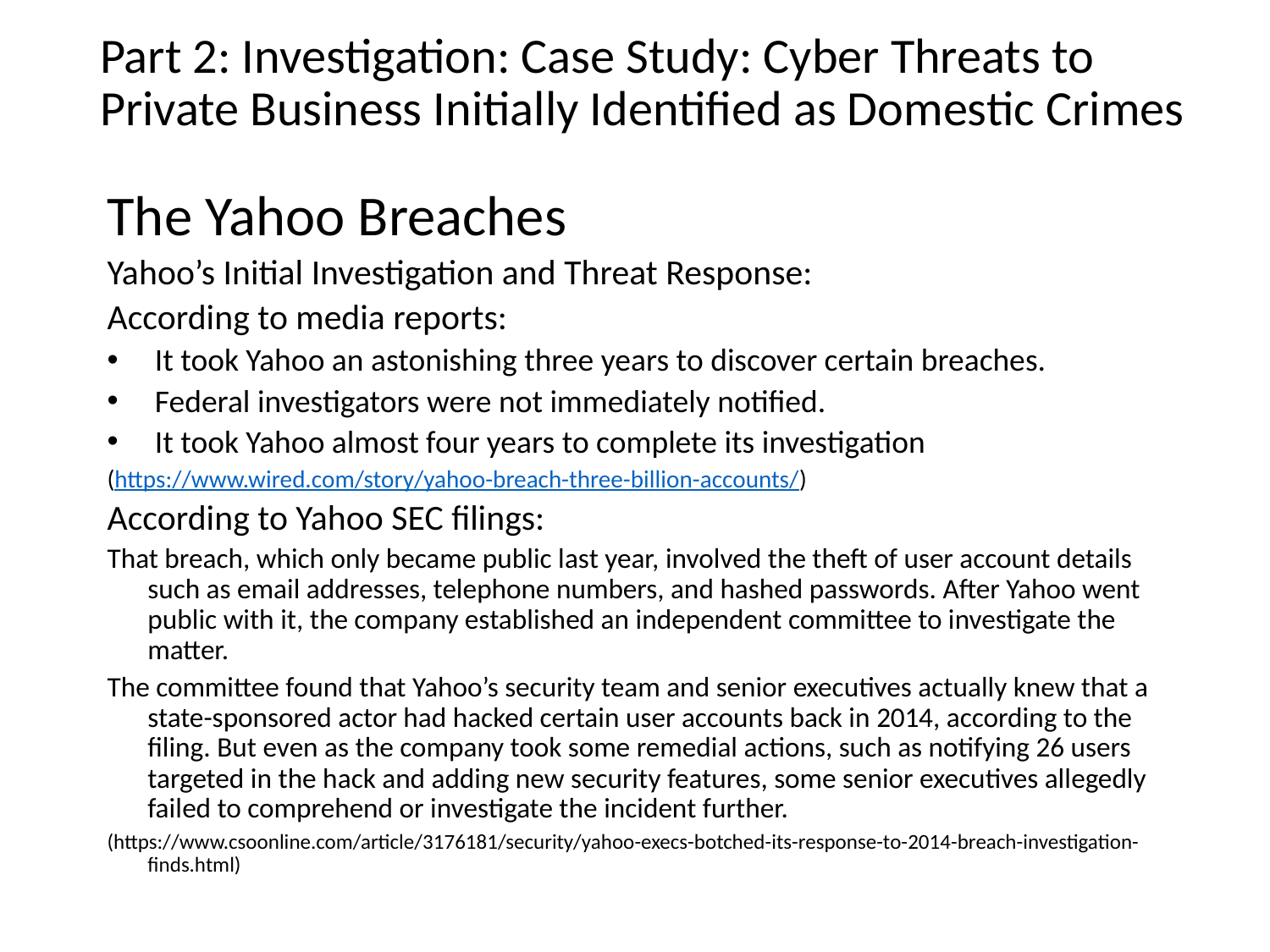

# Part 2: Investigation: Case Study: Cyber Threats to Private Business Initially Identified as Domestic Crimes

The Yahoo Breaches
Yahoo’s Initial Investigation and Threat Response:
According to media reports:
It took Yahoo an astonishing three years to discover certain breaches.
Federal investigators were not immediately notified.
It took Yahoo almost four years to complete its investigation
(https://www.wired.com/story/yahoo-breach-three-billion-accounts/)
According to Yahoo SEC filings:
That breach, which only became public last year, involved the theft of user account details such as email addresses, telephone numbers, and hashed passwords. After Yahoo went public with it, the company established an independent committee to investigate the matter.
The committee found that Yahoo’s security team and senior executives actually knew that a state-sponsored actor had hacked certain user accounts back in 2014, according to the filing. But even as the company took some remedial actions, such as notifying 26 users targeted in the hack and adding new security features, some senior executives allegedly failed to comprehend or investigate the incident further.
(https://www.csoonline.com/article/3176181/security/yahoo-execs-botched-its-response-to-2014-breach-investigation-finds.html)